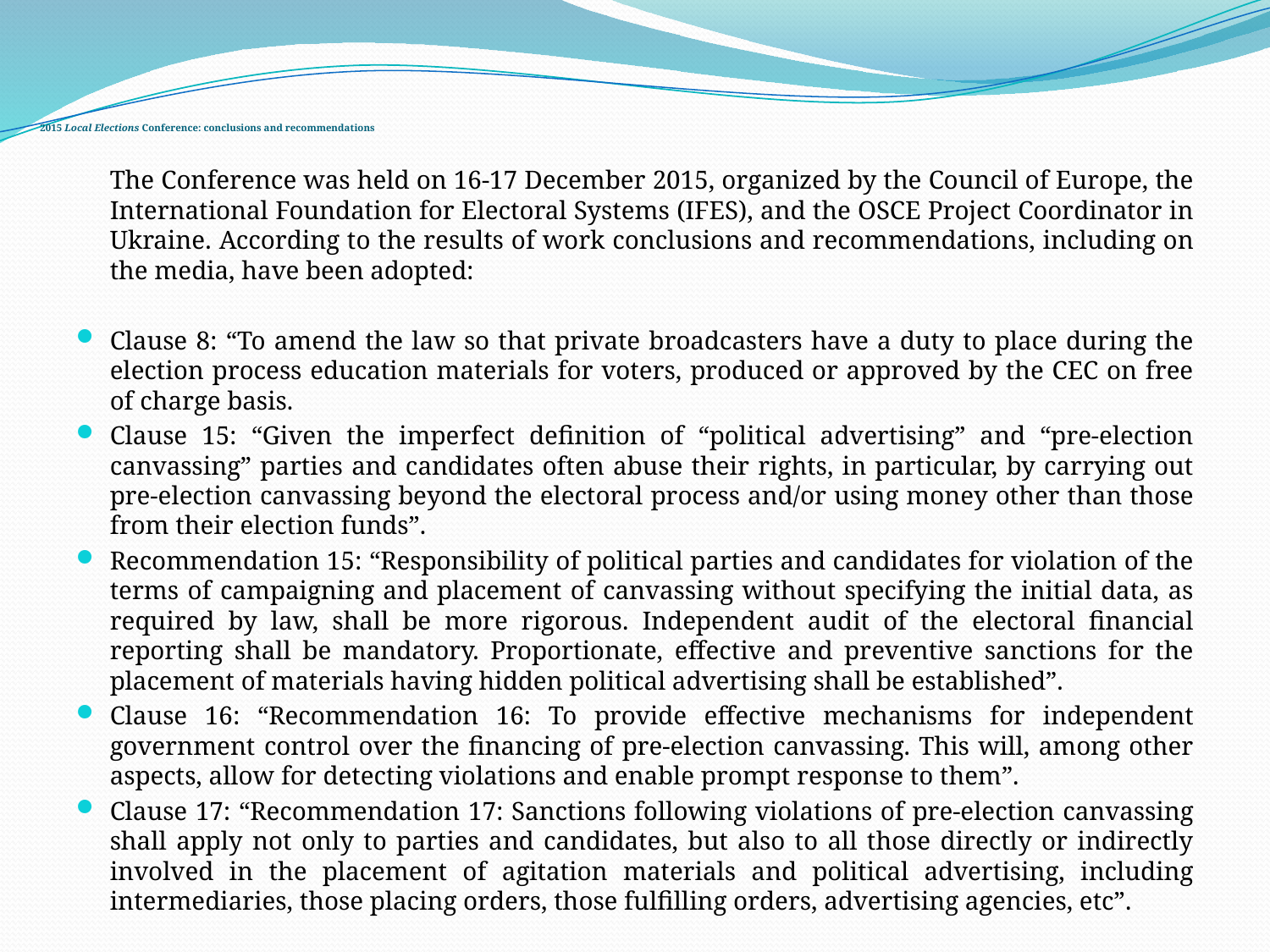

# 2015 Local Elections Conference: conclusions and recommendations

	The Conference was held on 16-17 December 2015, organized by the Council of Europe, the International Foundation for Electoral Systems (IFES), and the OSCE Project Coordinator in Ukraine. According to the results of work conclusions and recommendations, including on the media, have been adopted:

Clause 8: “To amend the law so that private broadcasters have a duty to place during the election process education materials for voters, produced or approved by the CEC on free of charge basis.
Clause 15: “Given the imperfect definition of “political advertising” and “pre-election canvassing” parties and candidates often abuse their rights, in particular, by carrying out pre-election canvassing beyond the electoral process and/or using money other than those from their election funds”.
Recommendation 15: “Responsibility of political parties and candidates for violation of the terms of campaigning and placement of canvassing without specifying the initial data, as required by law, shall be more rigorous. Independent audit of the electoral financial reporting shall be mandatory. Proportionate, effective and preventive sanctions for the placement of materials having hidden political advertising shall be established”.
Clause 16: “Recommendation 16: To provide effective mechanisms for independent government control over the financing of pre-election canvassing. This will, among other aspects, allow for detecting violations and enable prompt response to them”.
Clause 17: “Recommendation 17: Sanctions following violations of pre-election canvassing shall apply not only to parties and candidates, but also to all those directly or indirectly involved in the placement of agitation materials and political advertising, including intermediaries, those placing orders, those fulfilling orders, advertising agencies, etc”.